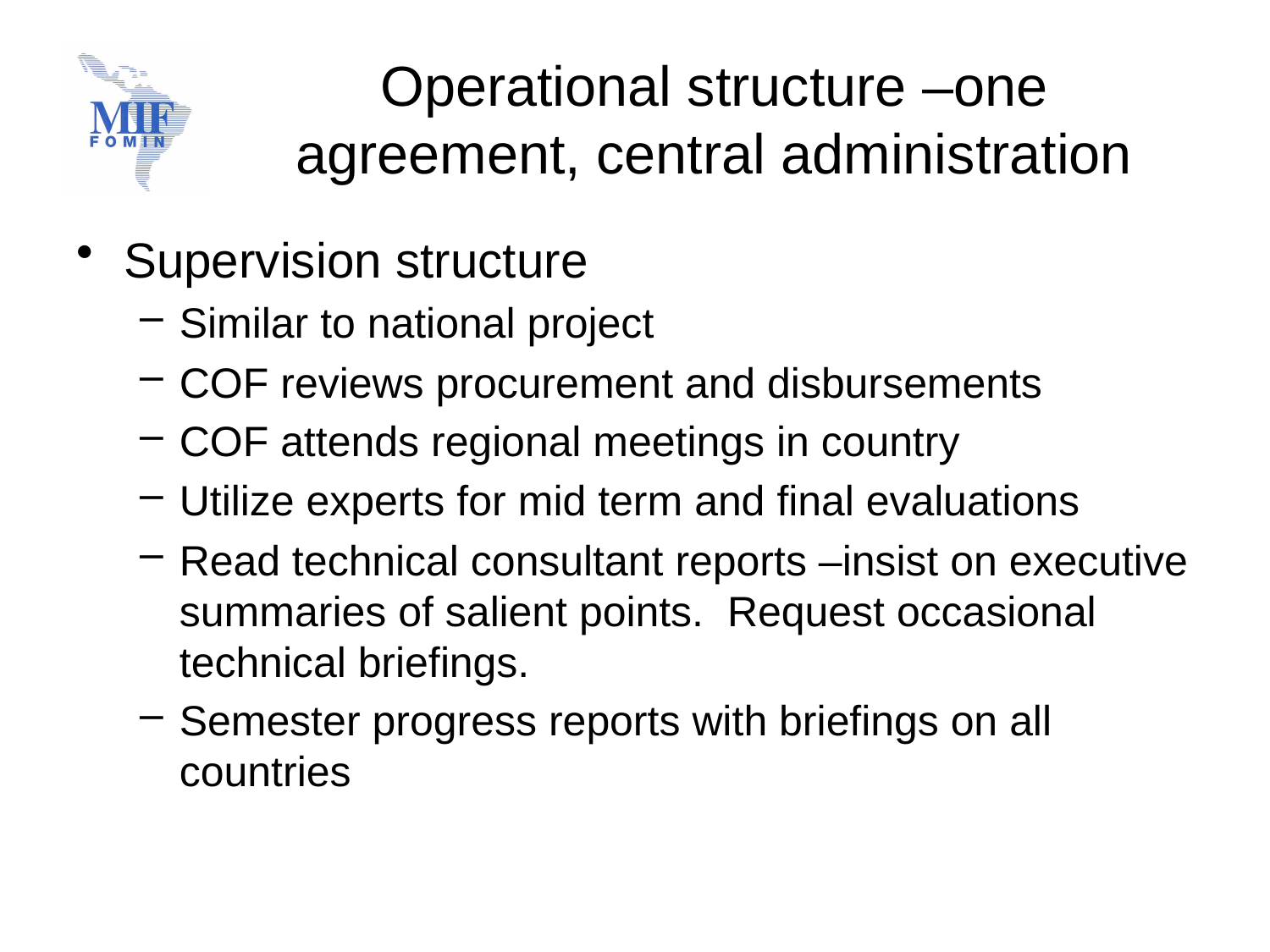

# Operational structure –one agreement, central administration
Supervision structure
Similar to national project
COF reviews procurement and disbursements
COF attends regional meetings in country
Utilize experts for mid term and final evaluations
Read technical consultant reports –insist on executive summaries of salient points.  Request occasional technical briefings.
Semester progress reports with briefings on all countries